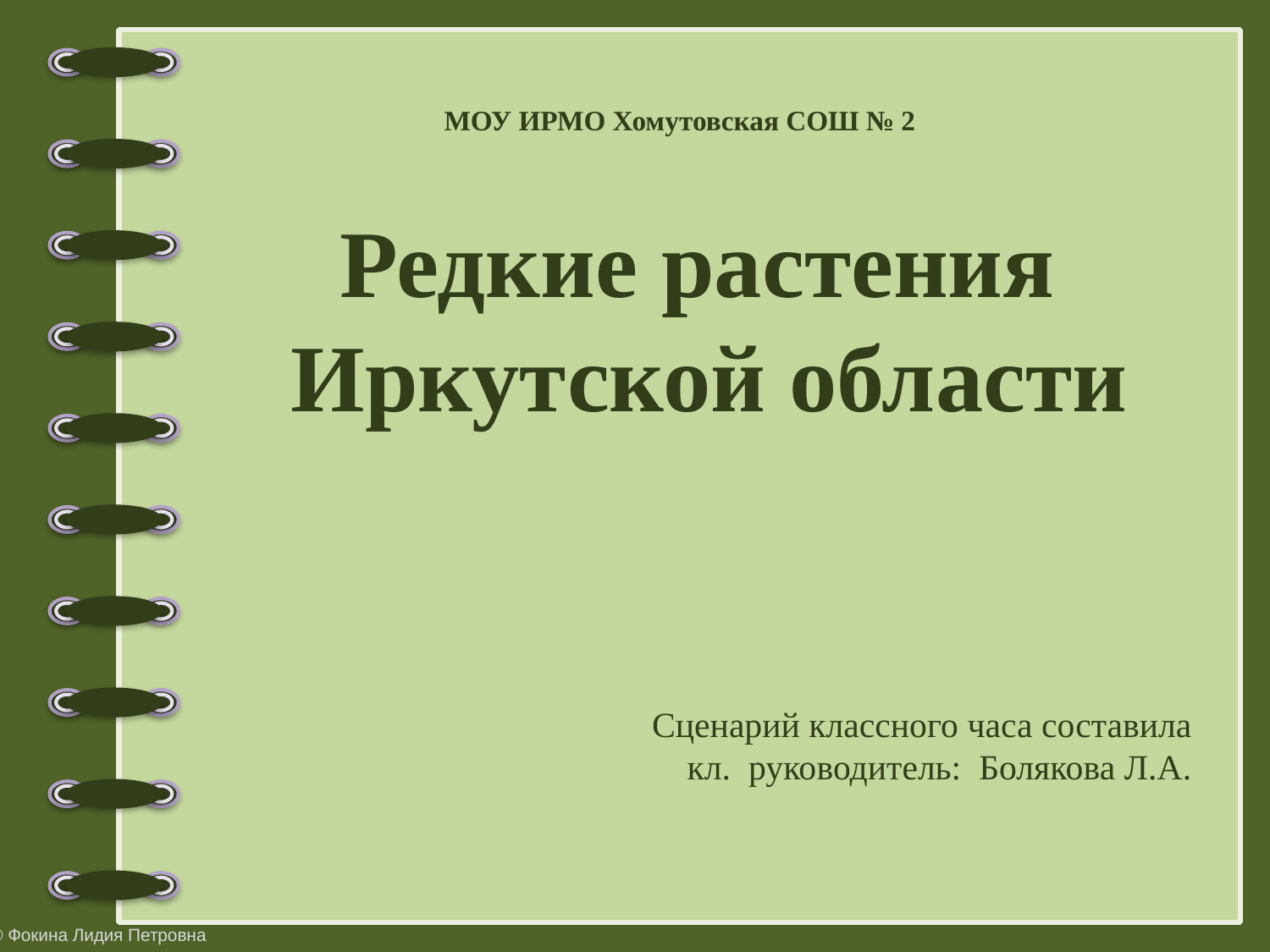

МОУ ИРМО Хомутовская СОШ № 2

Редкие растения
Иркутской области
Сценарий классного часа составила
кл.  руководитель:  Болякова Л.А.